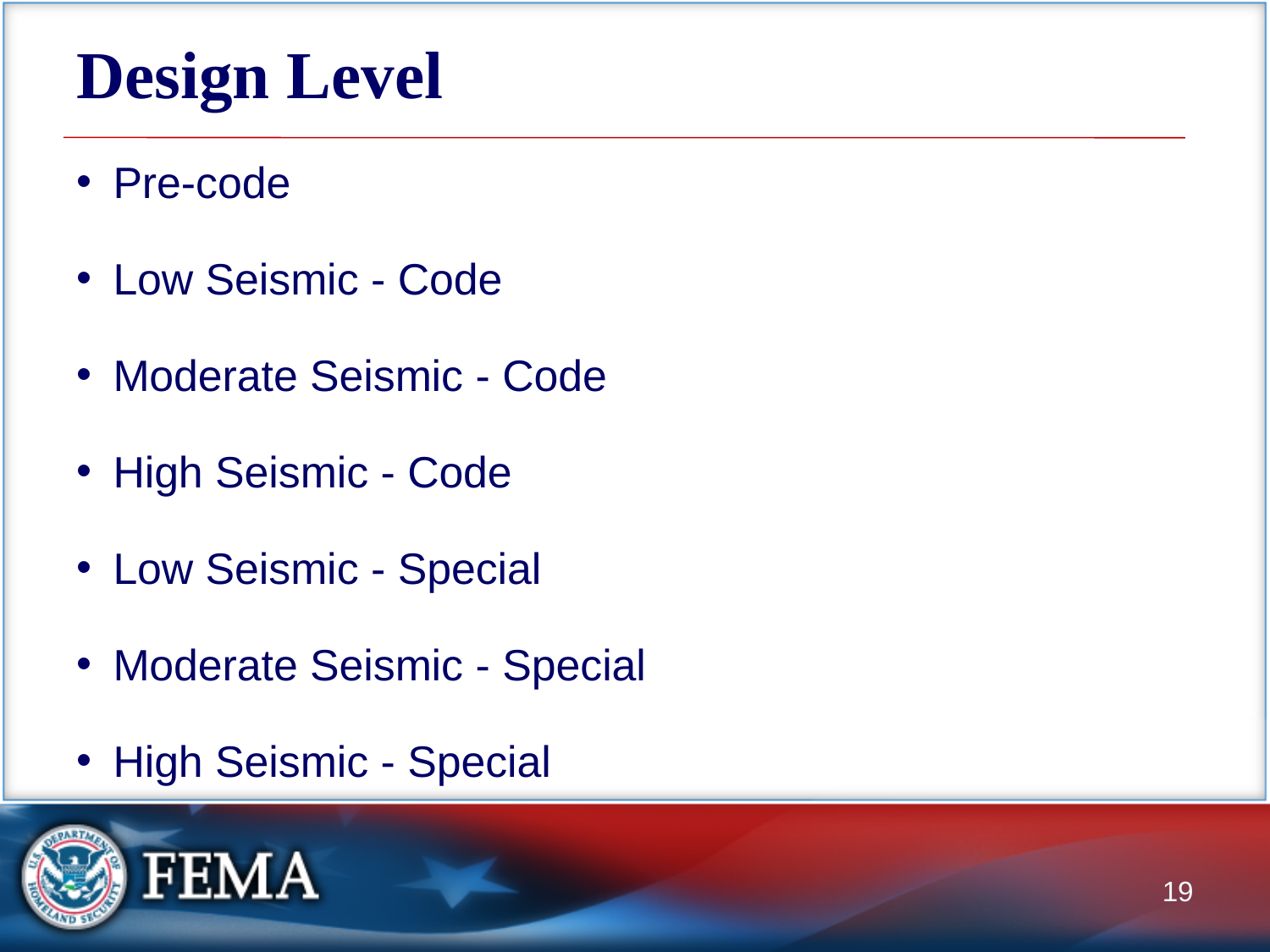

# Design Level
Pre-code
Low Seismic - Code
Moderate Seismic - Code
High Seismic - Code
Low Seismic - Special
Moderate Seismic - Special
High Seismic - Special
19